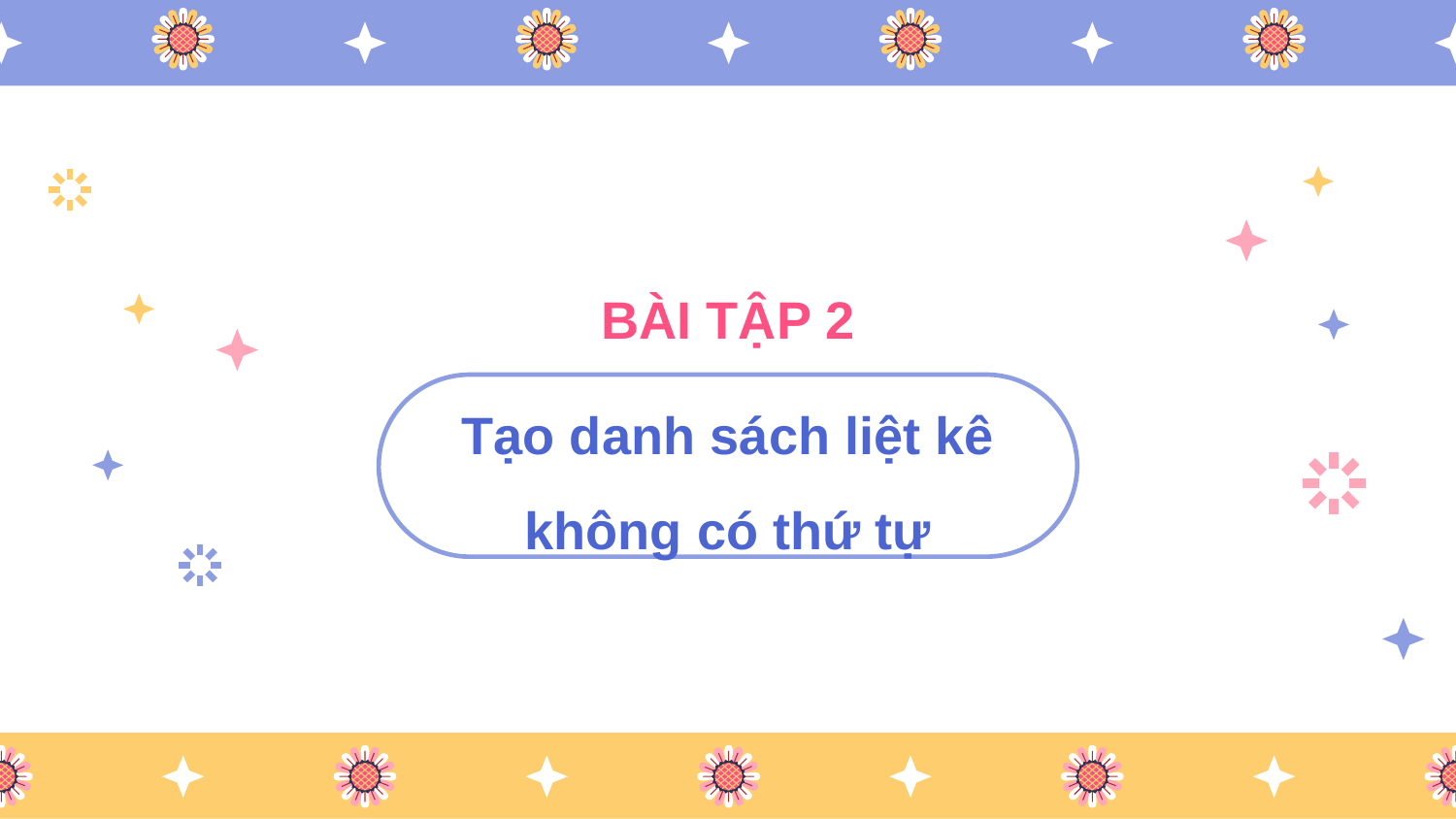

BÀI TẬP 2

Tạo danh sách liệt kê không có thứ tự